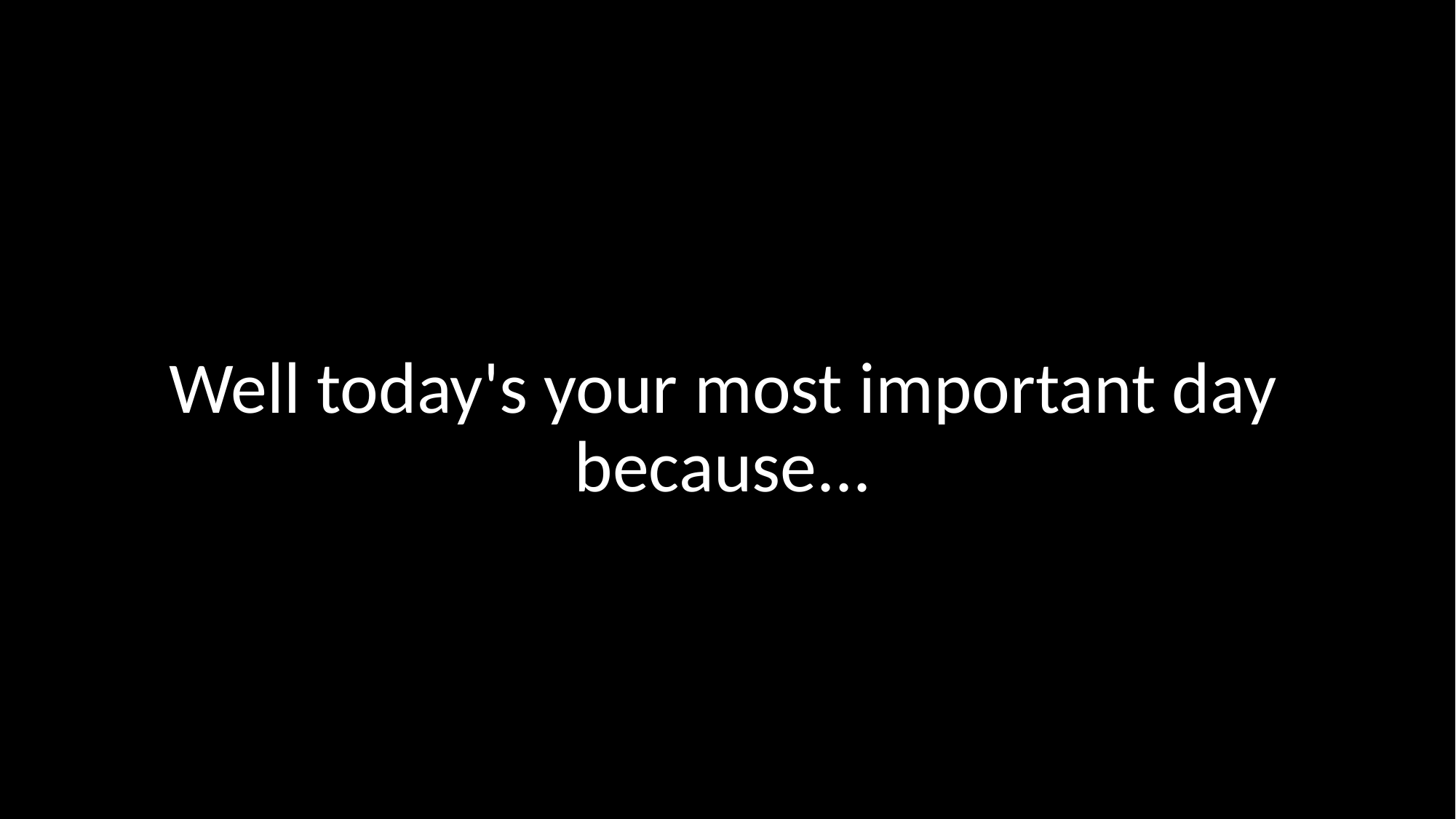

Well today's your most important day because...